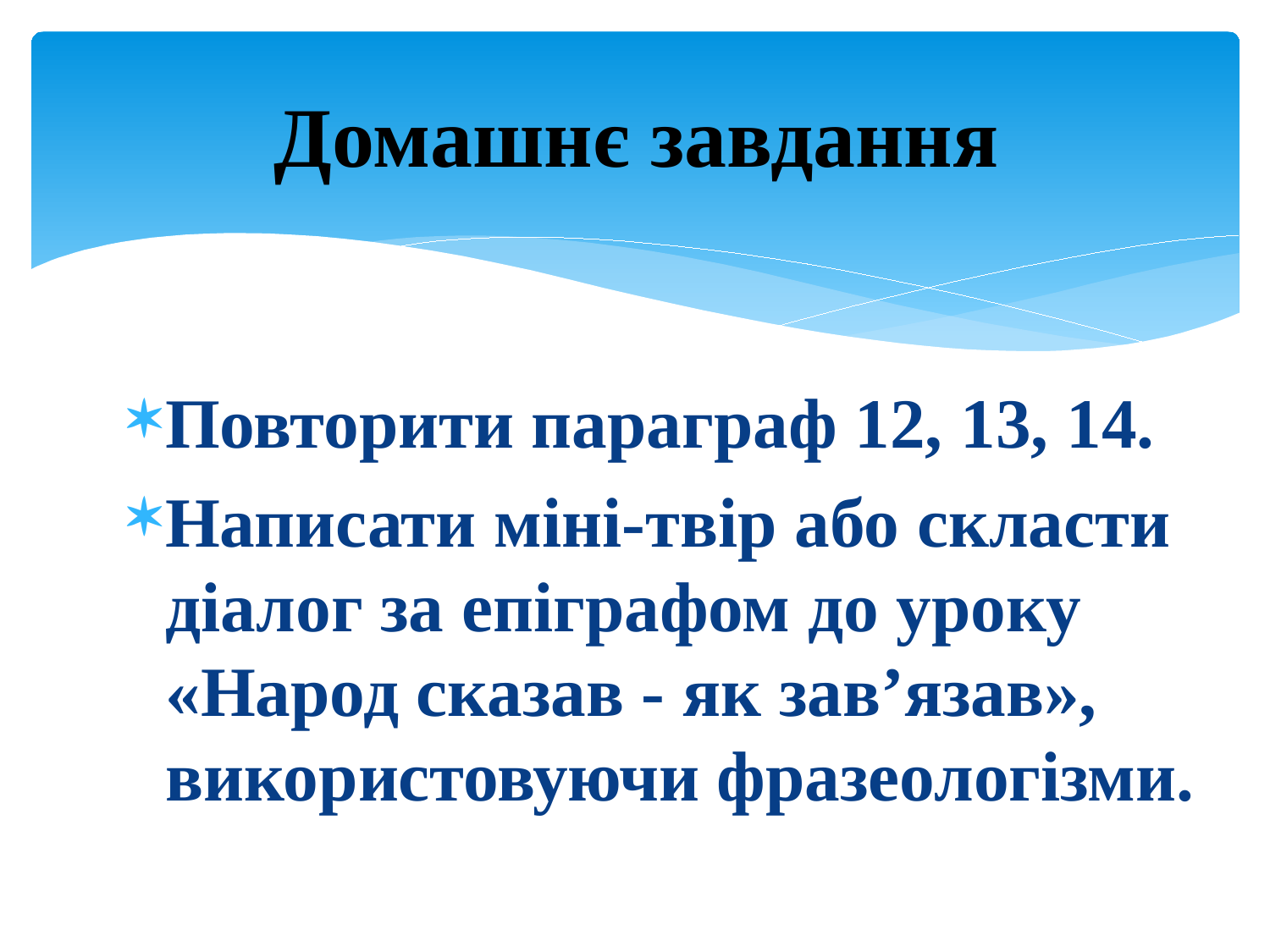

# Домашнє завдання
Повторити параграф 12, 13, 14.
Написати міні-твір або скласти діалог за епіграфом до уроку «Народ сказав - як зав’язав», використовуючи фразеологізми.